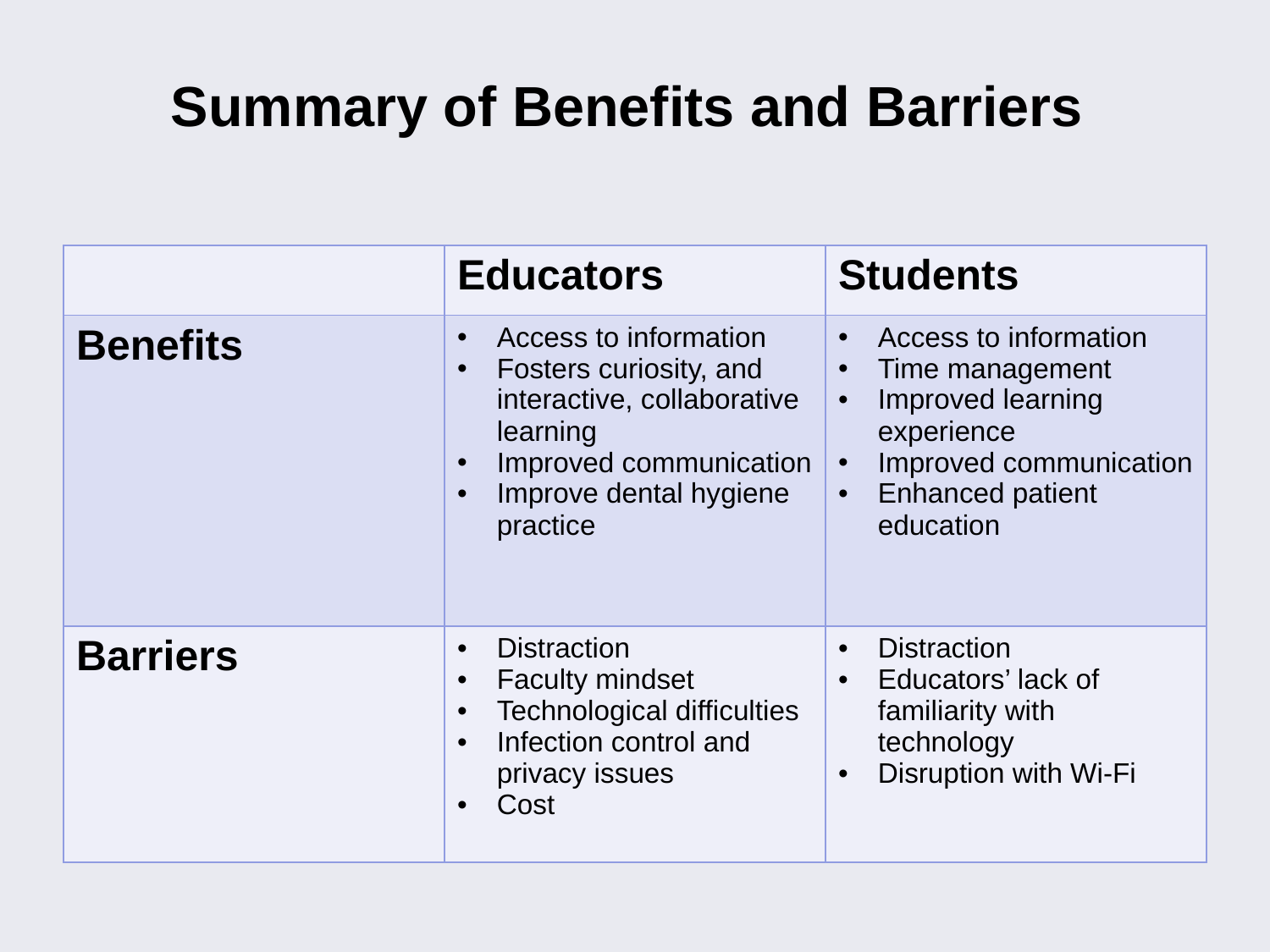

# Summary of Benefits and Barriers
|  | Educators | Students |
| --- | --- | --- |
| Benefits | Access to information Fosters curiosity, and interactive, collaborative learning Improved communication Improve dental hygiene practice | Access to information Time management Improved learning experience Improved communication Enhanced patient education |
| Barriers | Distraction Faculty mindset Technological difficulties Infection control and privacy issues Cost | Distraction Educators’ lack of familiarity with technology Disruption with Wi-Fi |